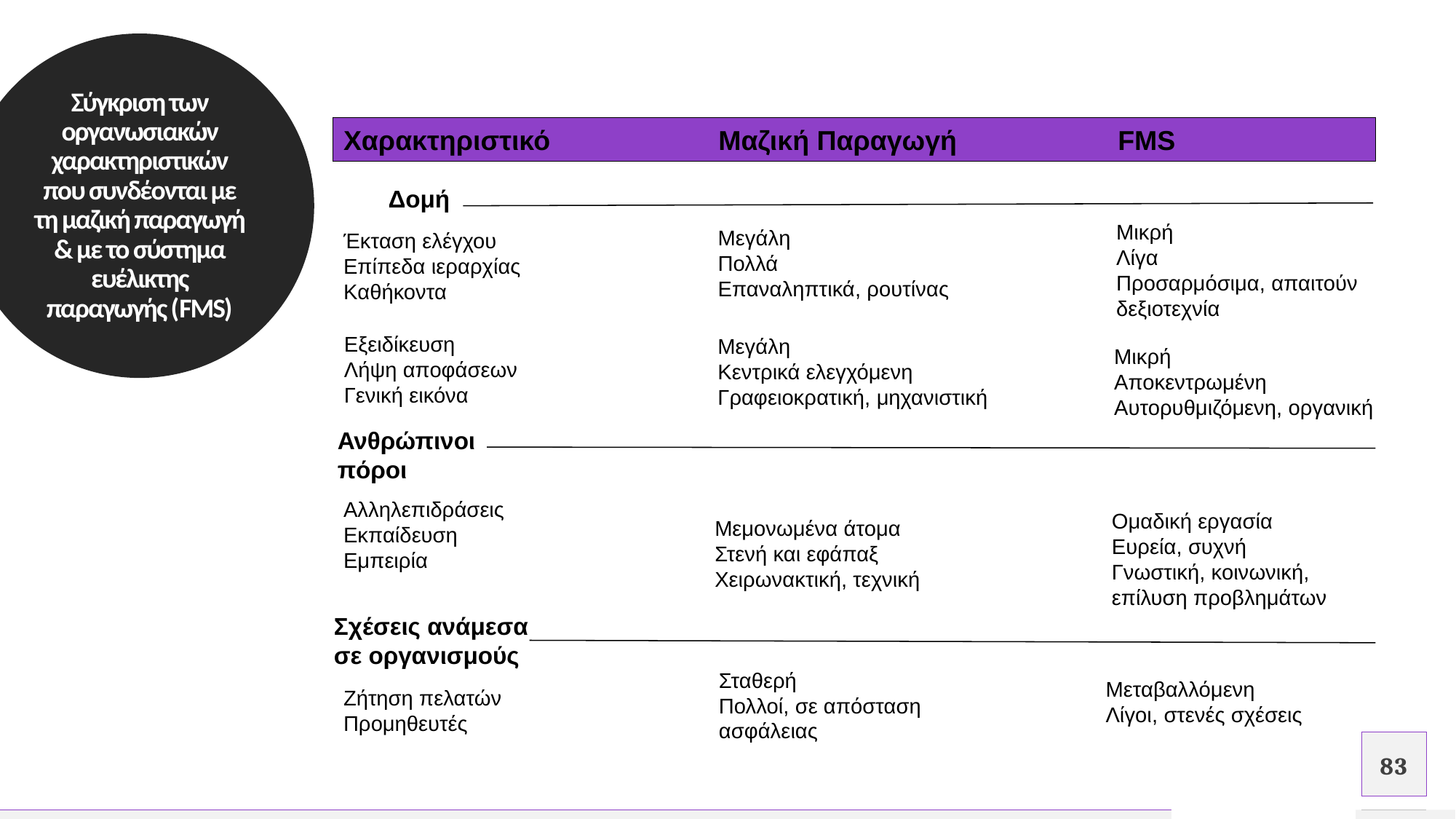

Σύγκριση των οργανωσιακών χαρακτηριστικών που συνδέονται με τη μαζική παραγωγή & με το σύστημα ευέλικτης παραγωγής (FMS)
Χαρακτηριστικό                      Μαζική Παραγωγή                     FMS
Δομή

Μικρή
Λίγα
Προσαρμόσιμα, απαιτούν
δεξιοτεχνία
Μεγάλη
Πολλά
Επαναληπτικά, ρουτίνας
Έκταση ελέγχου
Επίπεδα ιεραρχίας
Καθήκοντα
Εξειδίκευση
Λήψη αποφάσεων
Γενική εικόνα
Μεγάλη
Κεντρικά ελεγχόμενη
Γραφειοκρατική, μηχανιστική
Μικρή
Αποκεντρωμένη
Αυτορυθμιζόμενη, οργανική
Ανθρώπινοι πόροι

Αλληλεπιδράσεις
Εκπαίδευση
Εμπειρία
Ομαδική εργασία
Ευρεία, συχνή
Γνωστική, κοινωνική,
επίλυση προβλημάτων
Μεμονωμένα άτομα
Στενή και εφάπαξ
Χειρωνακτική, τεχνική
Σχέσεις ανάμεσα σε οργανισμούς

Σταθερή
Πολλοί, σε απόσταση
ασφάλειας
Μεταβαλλόμενη
Λίγοι, στενές σχέσεις
Ζήτηση πελατών
Προμηθευτές
.
.
83
.
.